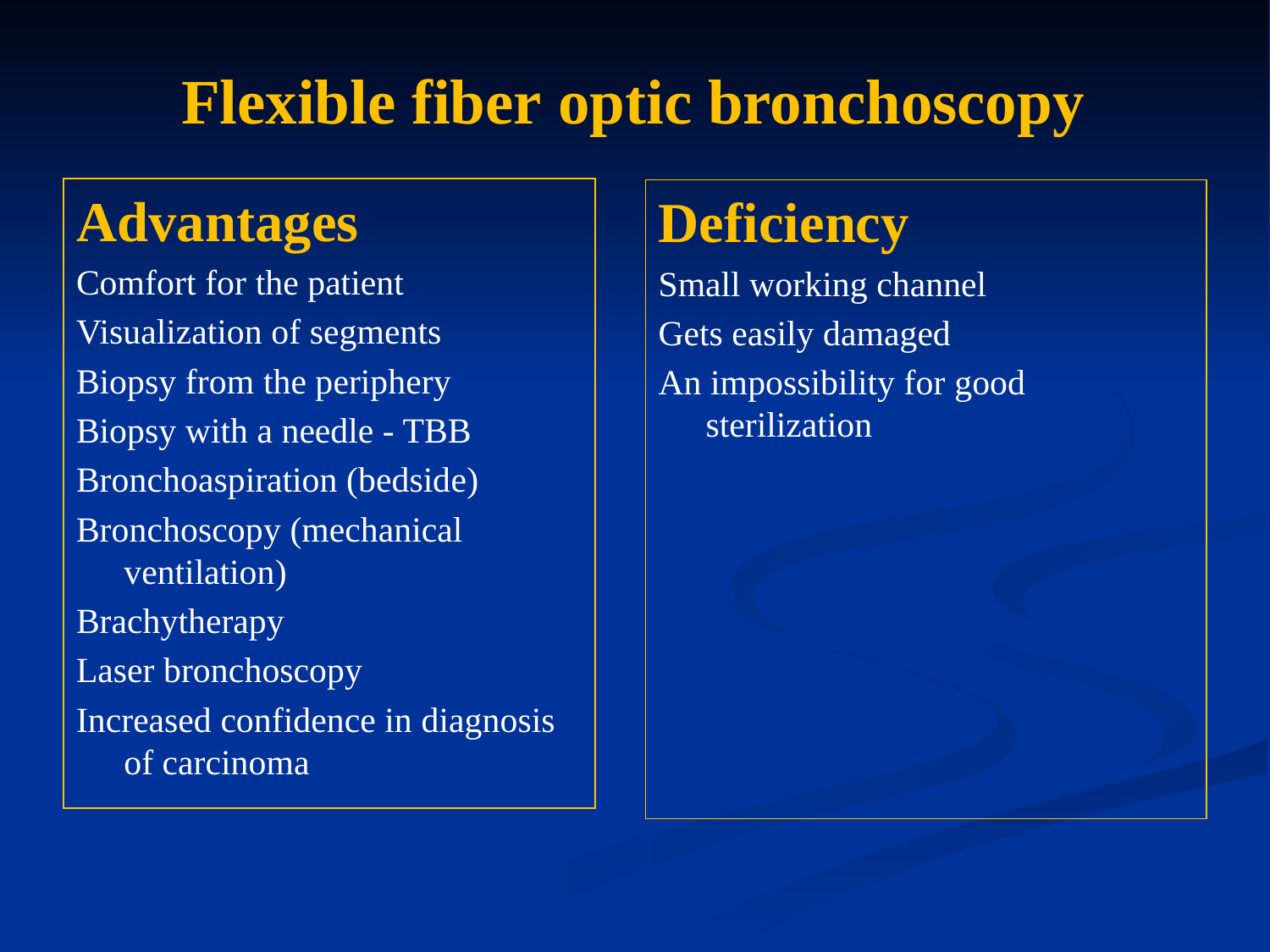

# Flexible fiber optic bronchoscopy
Advantages
Comfort for the patient
Visualization of segments
Biopsy from the periphery
Biopsy with a needle - TBB
Bronchoaspiration (bedside)
Bronchoscopy (mechanical ventilation)
Brachytherapy
Laser bronchoscopy
Increased confidence in diagnosis of carcinoma
Deficiency
Small working channel
Gets easily damaged
An impossibility for good sterilization